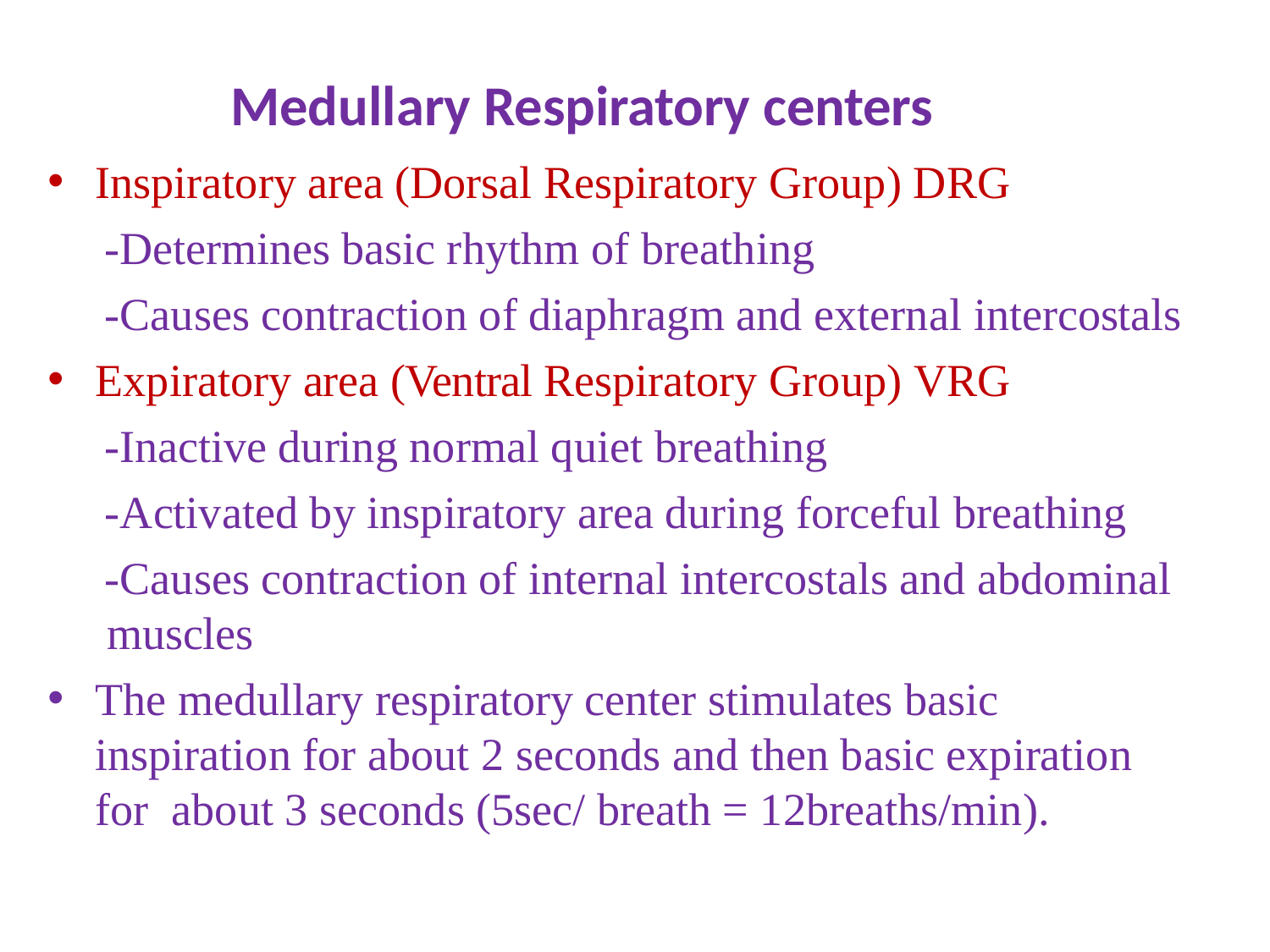

# Medullary Respiratory centers
Inspiratory area (Dorsal Respiratory Group) DRG
-Determines basic rhythm of breathing
-Causes contraction of diaphragm and external intercostals
Expiratory area (Ventral Respiratory Group) VRG
-Inactive during normal quiet breathing
-Activated by inspiratory area during forceful breathing
-Causes contraction of internal intercostals and abdominal  muscles
The medullary respiratory center stimulates basic  inspiration for about 2 seconds and then basic expiration for  about 3 seconds (5sec/ breath = 12breaths/min).